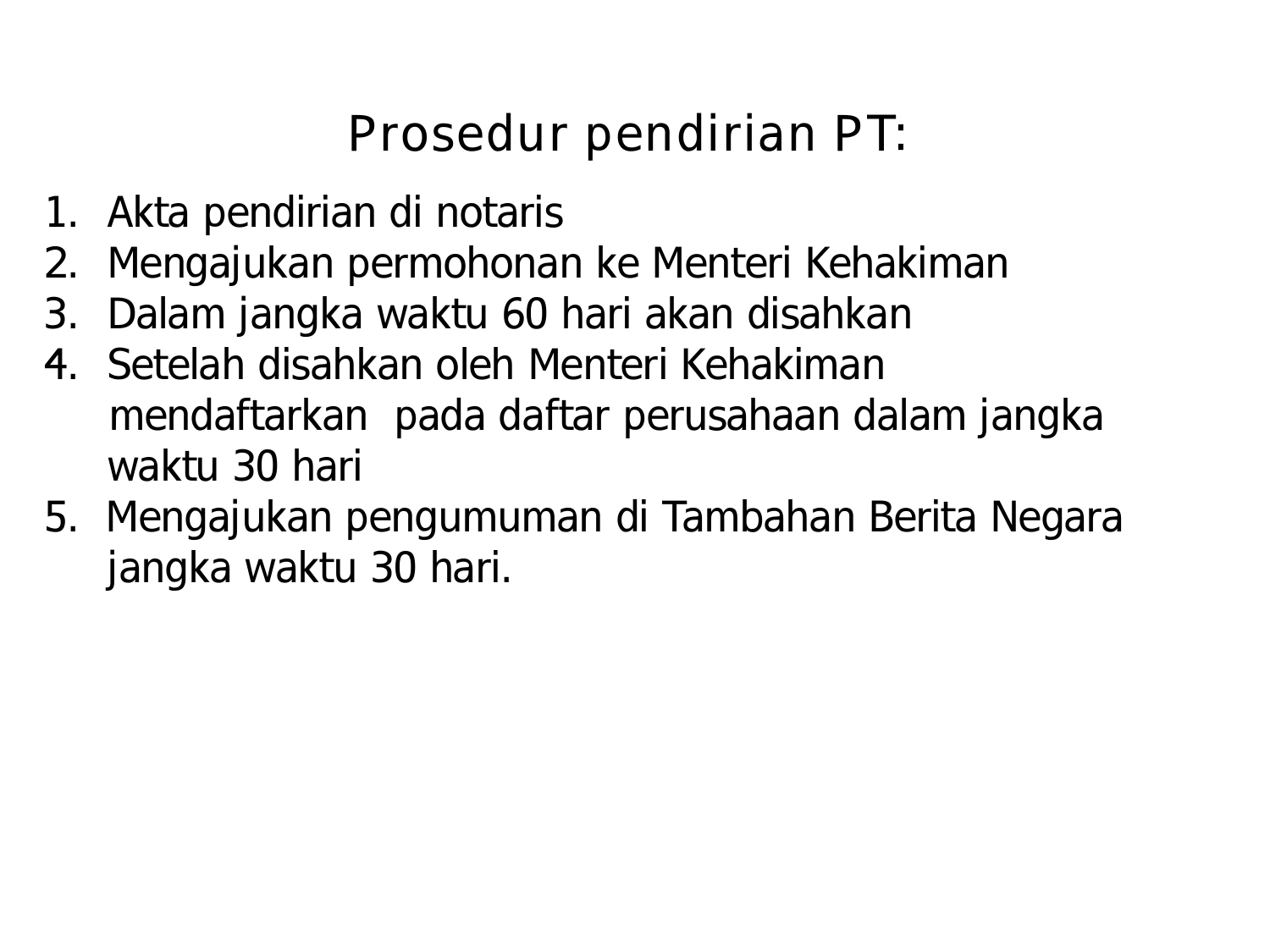

Prosedur pendirian PT:

Akta pendirian di notaris
Mengajukan permohonan ke Menteri Kehakiman
Dalam jangka waktu 60 hari akan disahkan
Setelah disahkan oleh Menteri Kehakiman
     mendaftarkan  pada daftar perusahaan dalam jangka waktu 30 hari
5.  Mengajukan pengumuman di Tambahan Berita Negara jangka waktu 30 hari.